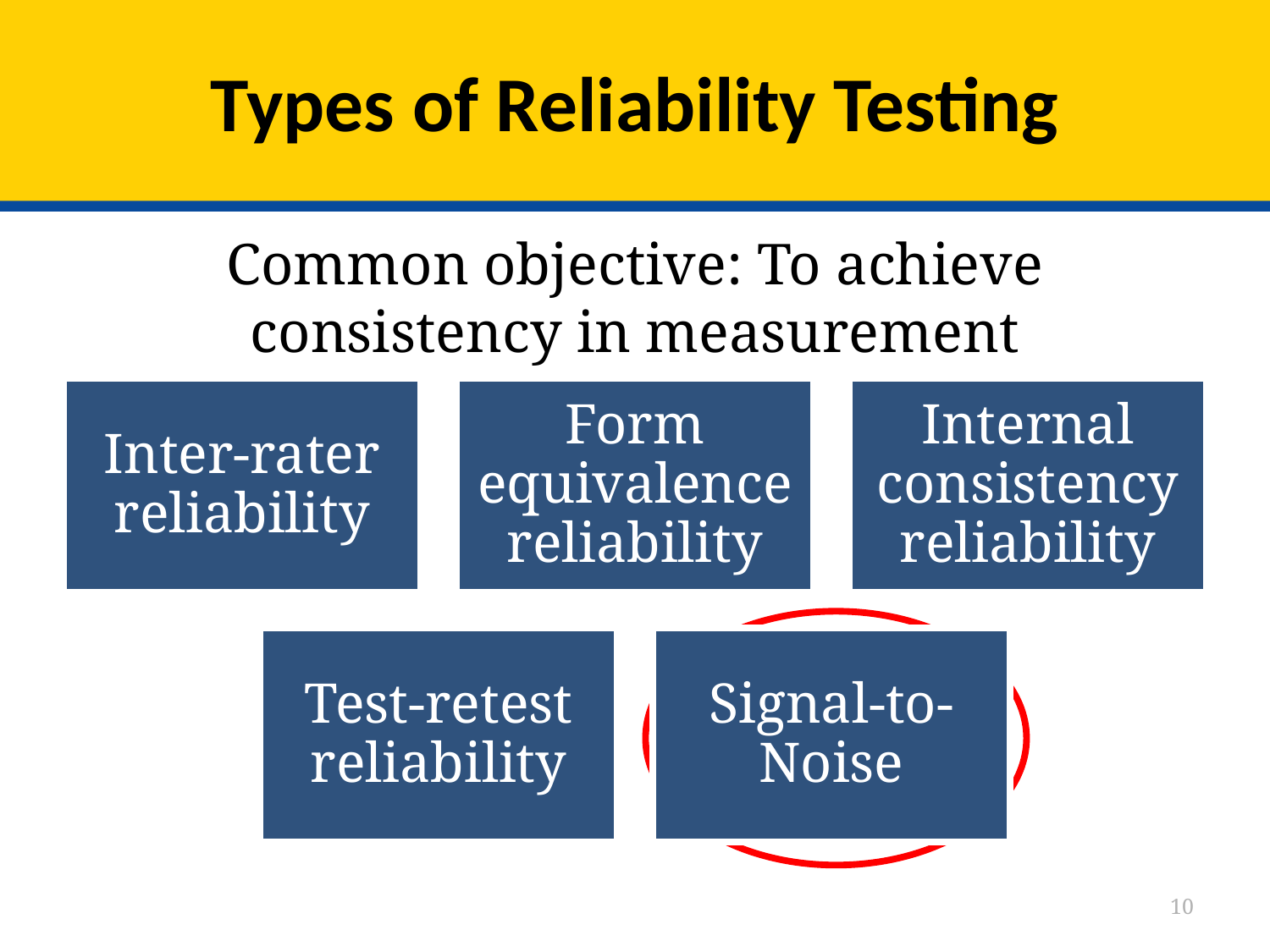

# Types of Reliability Testing
Common objective: To achieve consistency in measurement
Inter-rater reliability
Form equivalence reliability
Internal consistency reliability
Test-retest reliability
Signal-to-Noise

10